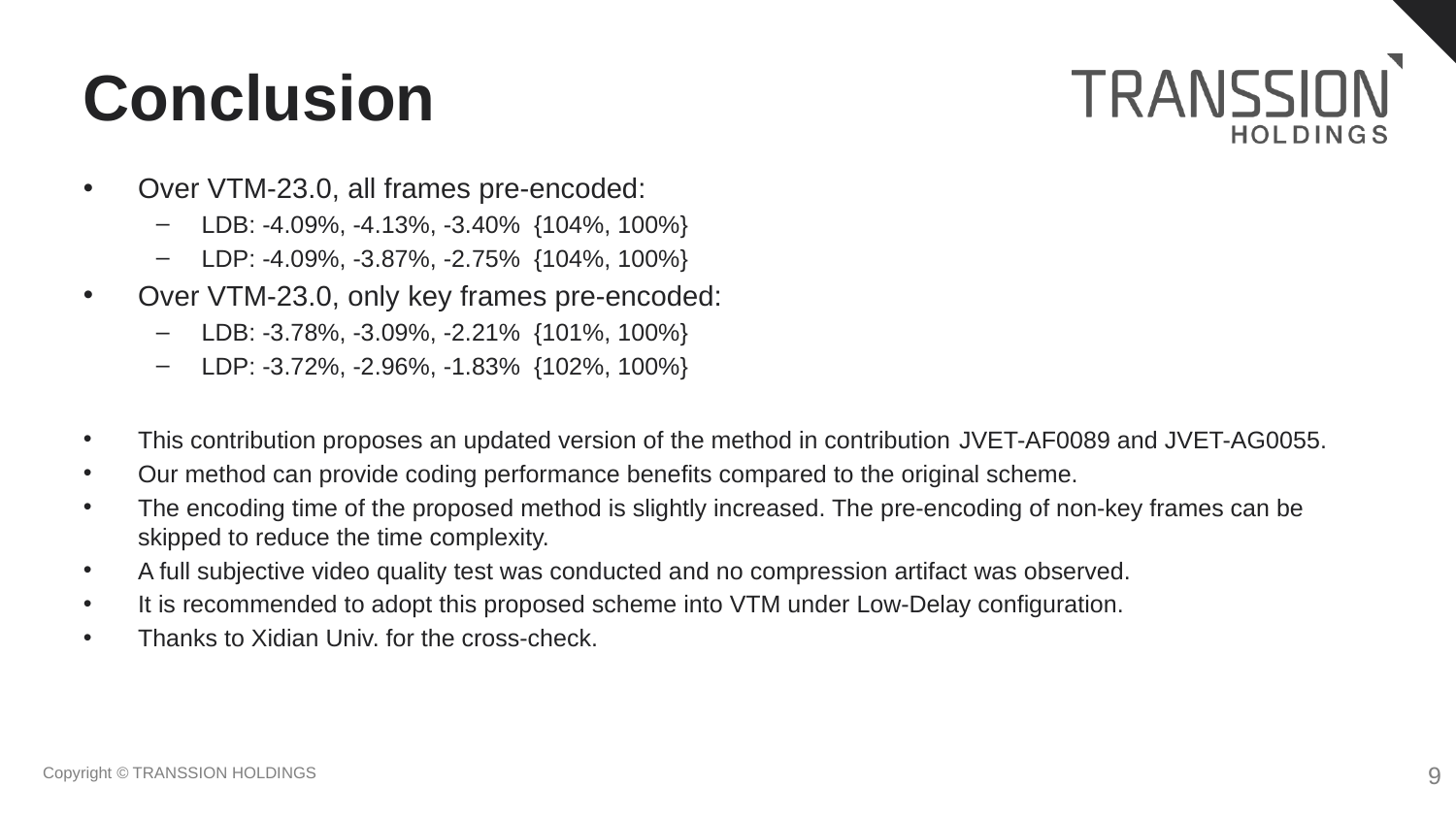

# Conclusion
Over VTM-23.0, all frames pre-encoded:
LDB: -4.09%, -4.13%, -3.40%  {104%, 100%}
LDP: -4.09%, -3.87%, -2.75%  {104%, 100%}
Over VTM-23.0, only key frames pre-encoded:
LDB: -3.78%, -3.09%, -2.21%  {101%, 100%}
LDP: -3.72%, -2.96%, -1.83%  {102%, 100%}

This contribution proposes an updated version of the method in contribution JVET-AF0089 and JVET-AG0055.
Our method can provide coding performance benefits compared to the original scheme.
The encoding time of the proposed method is slightly increased. The pre-encoding of non-key frames can be skipped to reduce the time complexity.
A full subjective video quality test was conducted and no compression artifact was observed.
It is recommended to adopt this proposed scheme into VTM under Low-Delay configuration.
Thanks to Xidian Univ. for the cross-check.

9